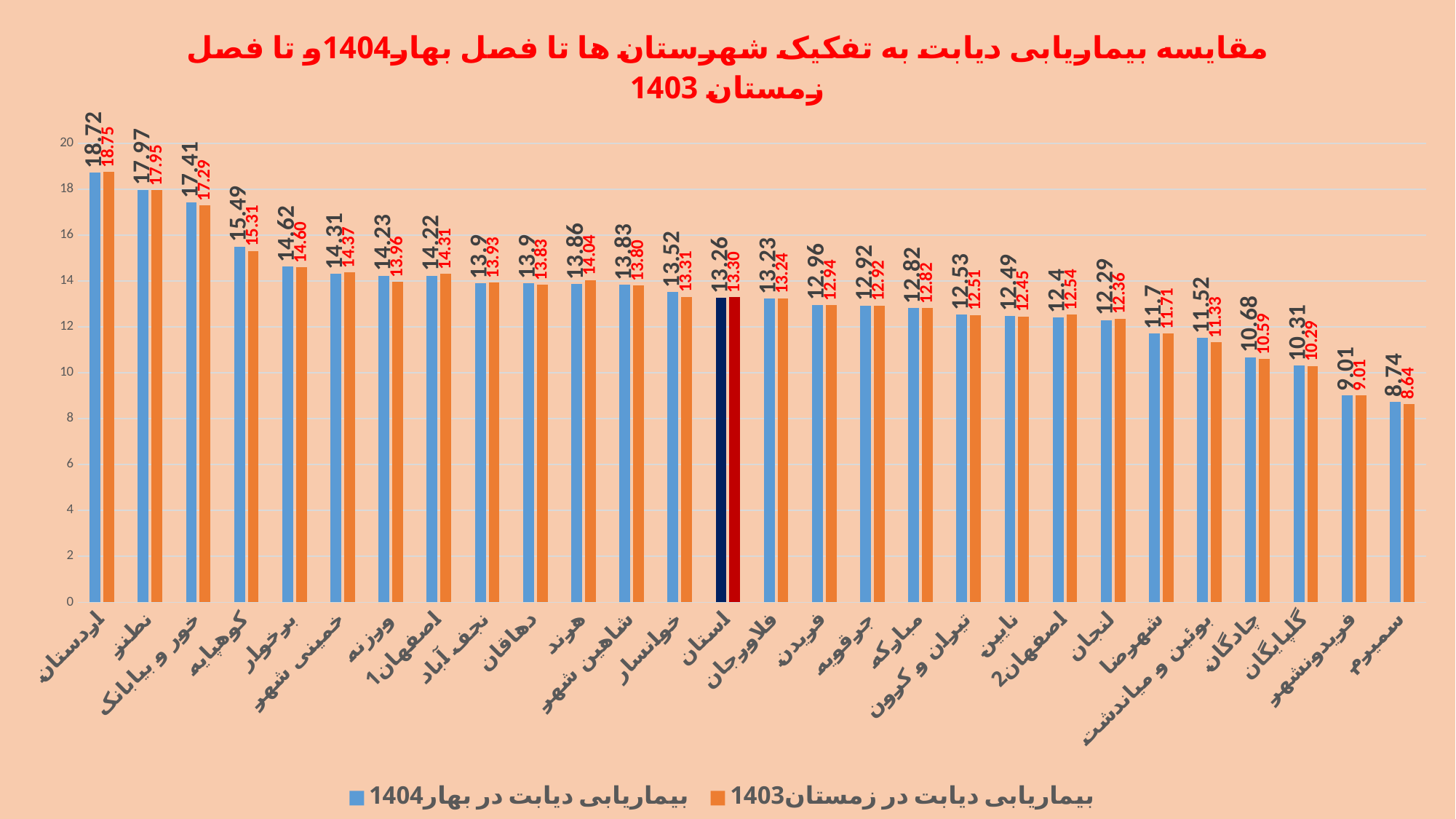

### Chart: مقایسه بیماریابی دیابت به تفکیک شهرستان ها تا فصل بهار1404و تا فصل زمستان 1403

| Category | بیماریابی دیابت در بهار1404  | بیماریابی دیابت در زمستان1403   |
|---|---|---|
| اردستان | 18.72 | 18.75 |
| نطنز | 17.97 | 17.95 |
| خور و بیابانک | 17.41 | 17.29 |
| کوهپایه | 15.49 | 15.31 |
| برخوار | 14.62 | 14.6 |
| خمینی شهر | 14.31 | 14.37 |
| ورزنه | 14.23 | 13.96 |
| اصفهان1 | 14.22 | 14.31 |
| نجف آباد | 13.9 | 13.93 |
| دهاقان | 13.9 | 13.83 |
| هرند | 13.86 | 14.04 |
| شاهین شهر | 13.83 | 13.8 |
| خوانسار | 13.52 | 13.31 |
| استان | 13.26 | 13.3 |
| فلاورجان | 13.23 | 13.24 |
| فریدن | 12.96 | 12.94 |
| جرقویه | 12.92 | 12.92 |
| مبارکه | 12.82 | 12.82 |
| تیران و کرون | 12.53 | 12.51 |
| نایین | 12.49 | 12.45 |
| اصفهان2 | 12.4 | 12.54 |
| لنجان | 12.29 | 12.36 |
| شهرضا | 11.7 | 11.71 |
| بوئین و میاندشت | 11.52 | 11.33 |
| چادگان | 10.68 | 10.59 |
| گلپایگان | 10.31 | 10.29 |
| فریدونشهر | 9.01 | 9.01 |
| سمیرم | 8.74 | 8.64 |